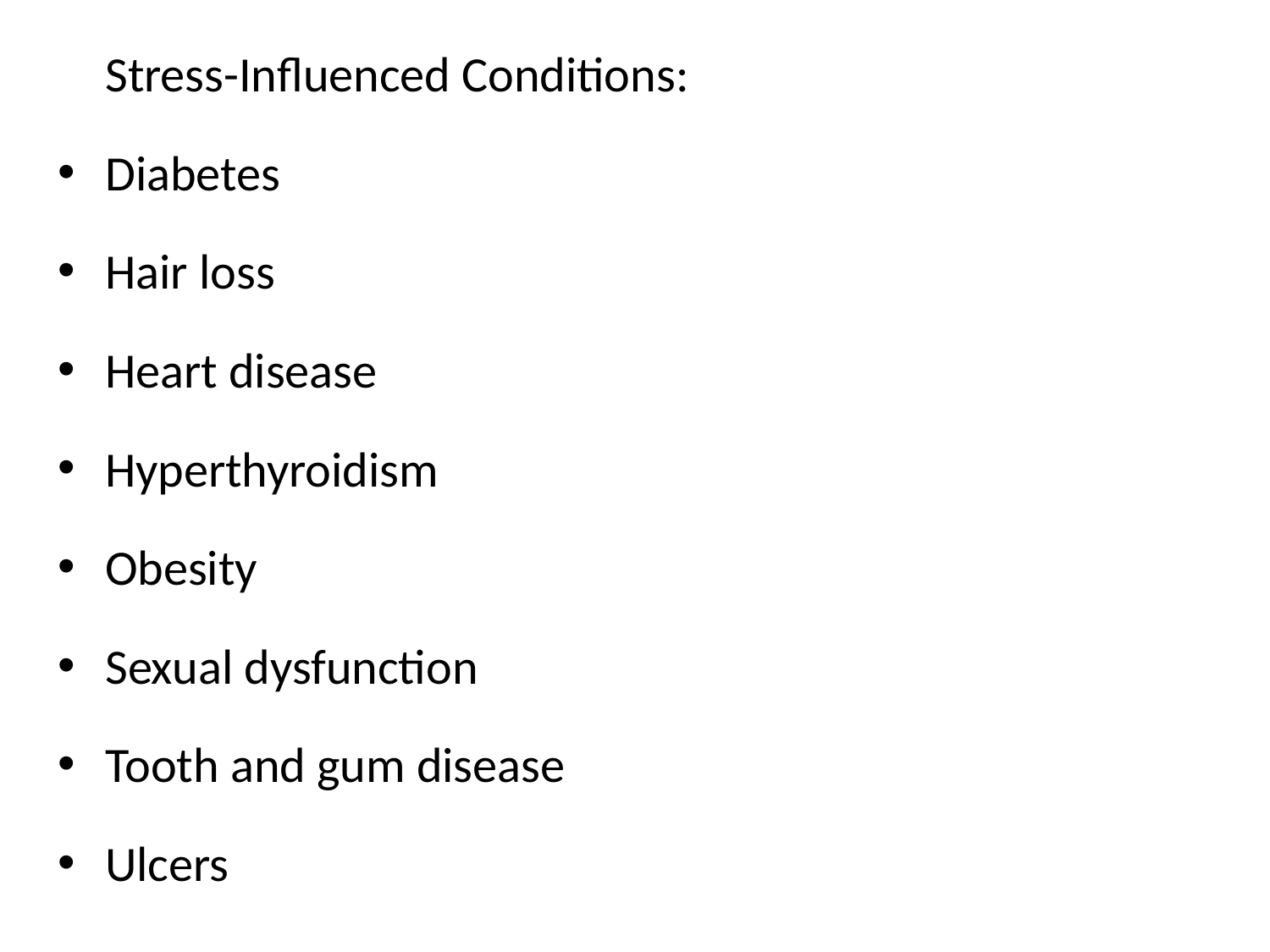

Stress-Influenced Conditions:
Diabetes
Hair loss
Heart disease
Hyperthyroidism
Obesity
Sexual dysfunction
Tooth and gum disease
Ulcers